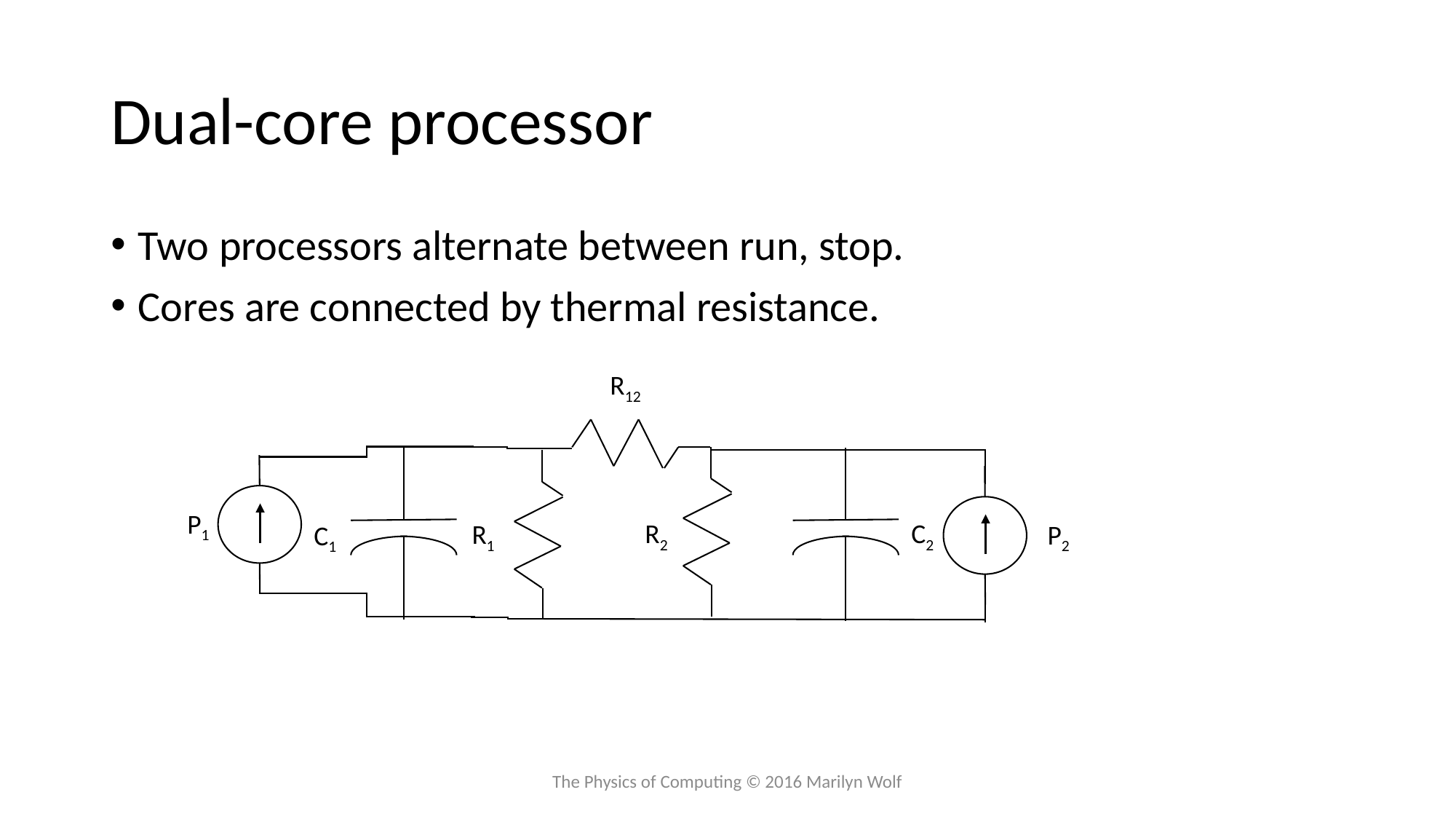

# Dual-core processor
Two processors alternate between run, stop.
Cores are connected by thermal resistance.
R12

P1
R2
C2
R1
P2
C1
The Physics of Computing © 2016 Marilyn Wolf